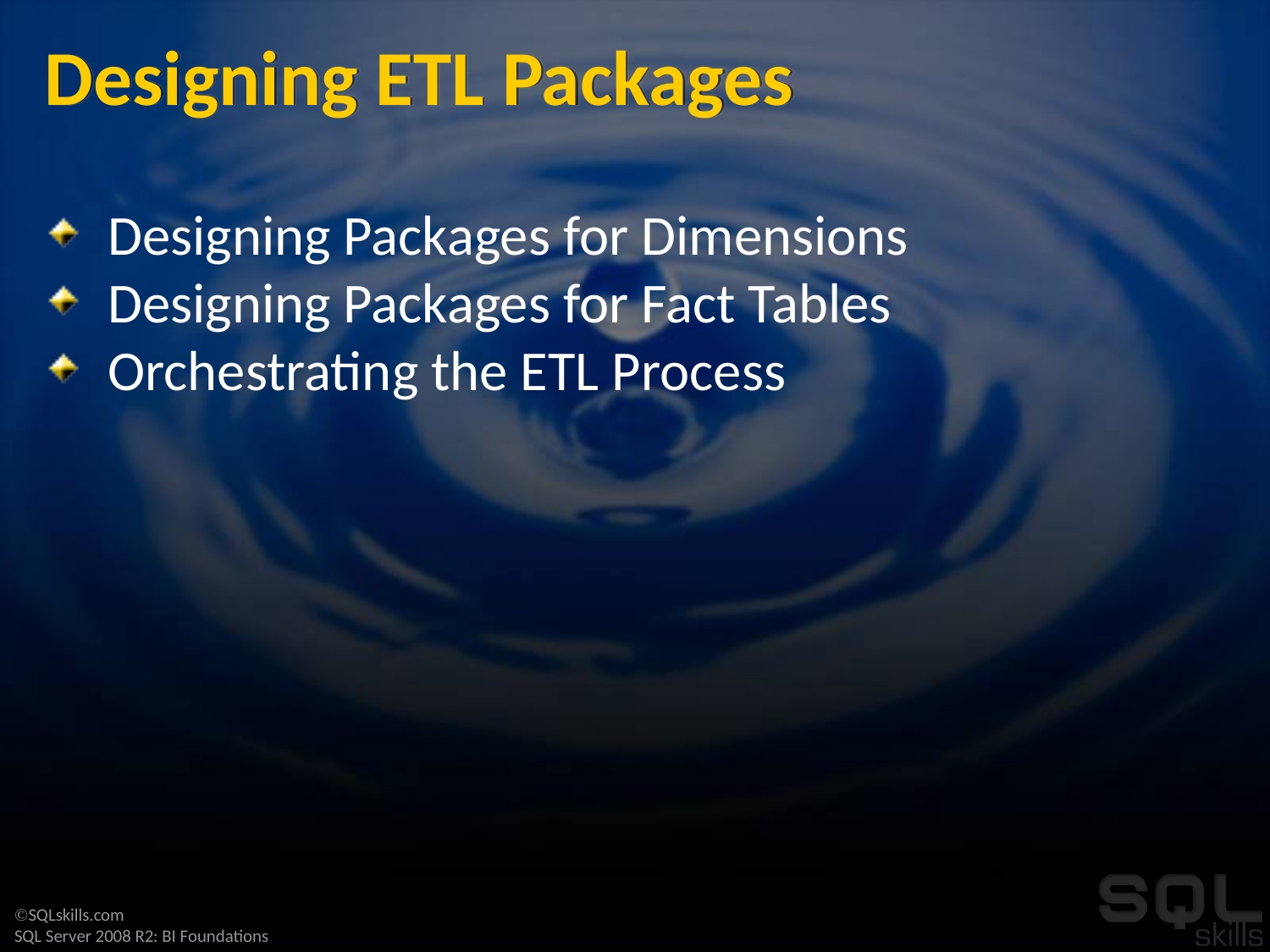

# Designing ETL Packages
Designing Packages for Dimensions
Designing Packages for Fact Tables
Orchestrating the ETL Process